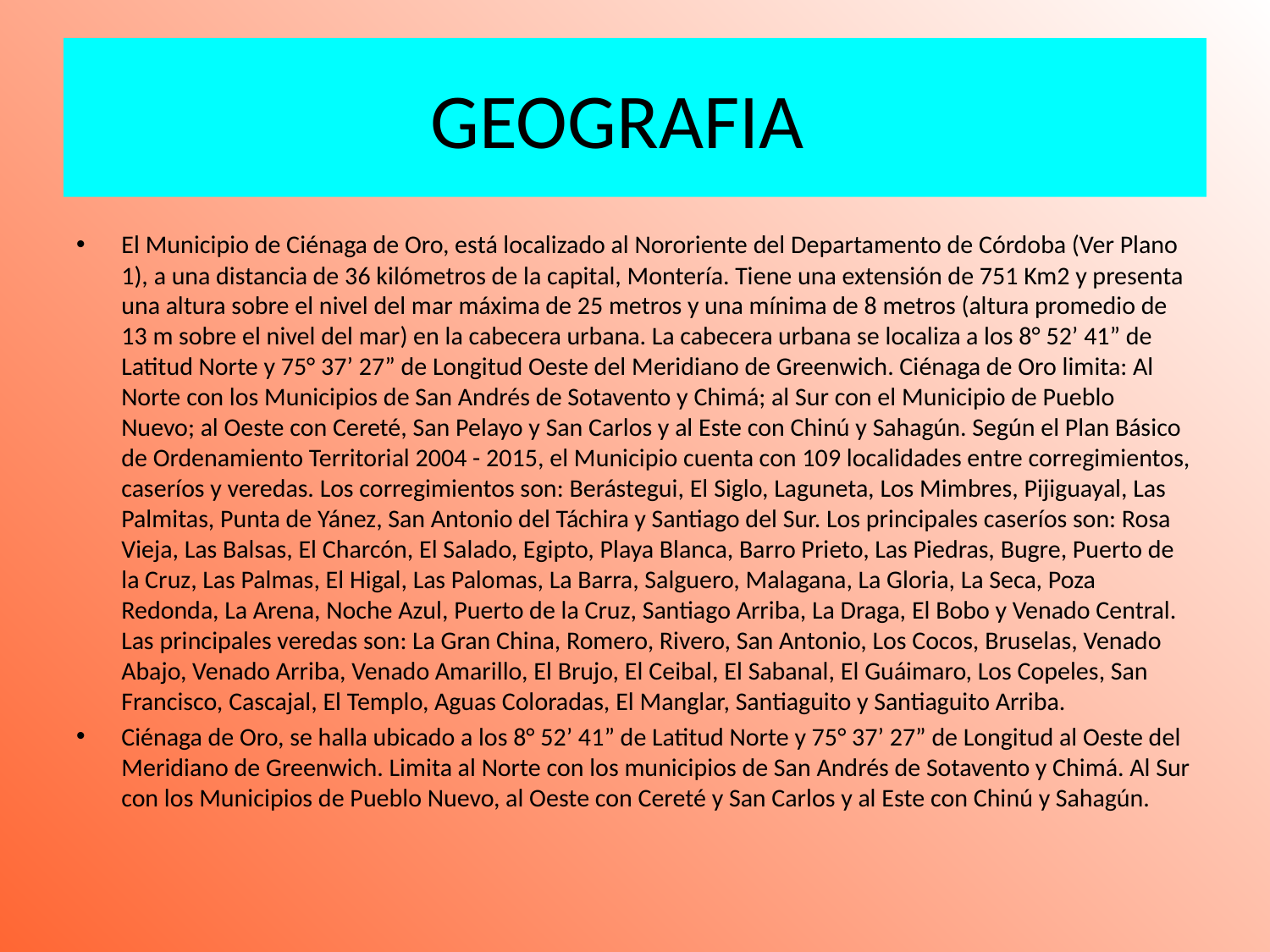

# GEOGRAFIA
El Municipio de Ciénaga de Oro, está localizado al Nororiente del Departamento de Córdoba (Ver Plano 1), a una distancia de 36 kilómetros de la capital, Montería. Tiene una extensión de 751 Km2 y presenta una altura sobre el nivel del mar máxima de 25 metros y una mínima de 8 metros (altura promedio de 13 m sobre el nivel del mar) en la cabecera urbana. La cabecera urbana se localiza a los 8° 52’ 41” de Latitud Norte y 75° 37’ 27” de Longitud Oeste del Meridiano de Greenwich. Ciénaga de Oro limita: Al Norte con los Municipios de San Andrés de Sotavento y Chimá; al Sur con el Municipio de Pueblo Nuevo; al Oeste con Cereté, San Pelayo y San Carlos y al Este con Chinú y Sahagún. Según el Plan Básico de Ordenamiento Territorial 2004 - 2015, el Municipio cuenta con 109 localidades entre corregimientos, caseríos y veredas. Los corregimientos son: Berástegui, El Siglo, Laguneta, Los Mimbres, Pijiguayal, Las Palmitas, Punta de Yánez, San Antonio del Táchira y Santiago del Sur. Los principales caseríos son: Rosa Vieja, Las Balsas, El Charcón, El Salado, Egipto, Playa Blanca, Barro Prieto, Las Piedras, Bugre, Puerto de la Cruz, Las Palmas, El Higal, Las Palomas, La Barra, Salguero, Malagana, La Gloria, La Seca, Poza Redonda, La Arena, Noche Azul, Puerto de la Cruz, Santiago Arriba, La Draga, El Bobo y Venado Central. Las principales veredas son: La Gran China, Romero, Rivero, San Antonio, Los Cocos, Bruselas, Venado Abajo, Venado Arriba, Venado Amarillo, El Brujo, El Ceibal, El Sabanal, El Guáimaro, Los Copeles, San Francisco, Cascajal, El Templo, Aguas Coloradas, El Manglar, Santiaguito y Santiaguito Arriba.
Ciénaga de Oro, se halla ubicado a los 8° 52’ 41” de Latitud Norte y 75° 37’ 27” de Longitud al Oeste del Meridiano de Greenwich. Limita al Norte con los municipios de San Andrés de Sotavento y Chimá. Al Sur con los Municipios de Pueblo Nuevo, al Oeste con Cereté y San Carlos y al Este con Chinú y Sahagún.